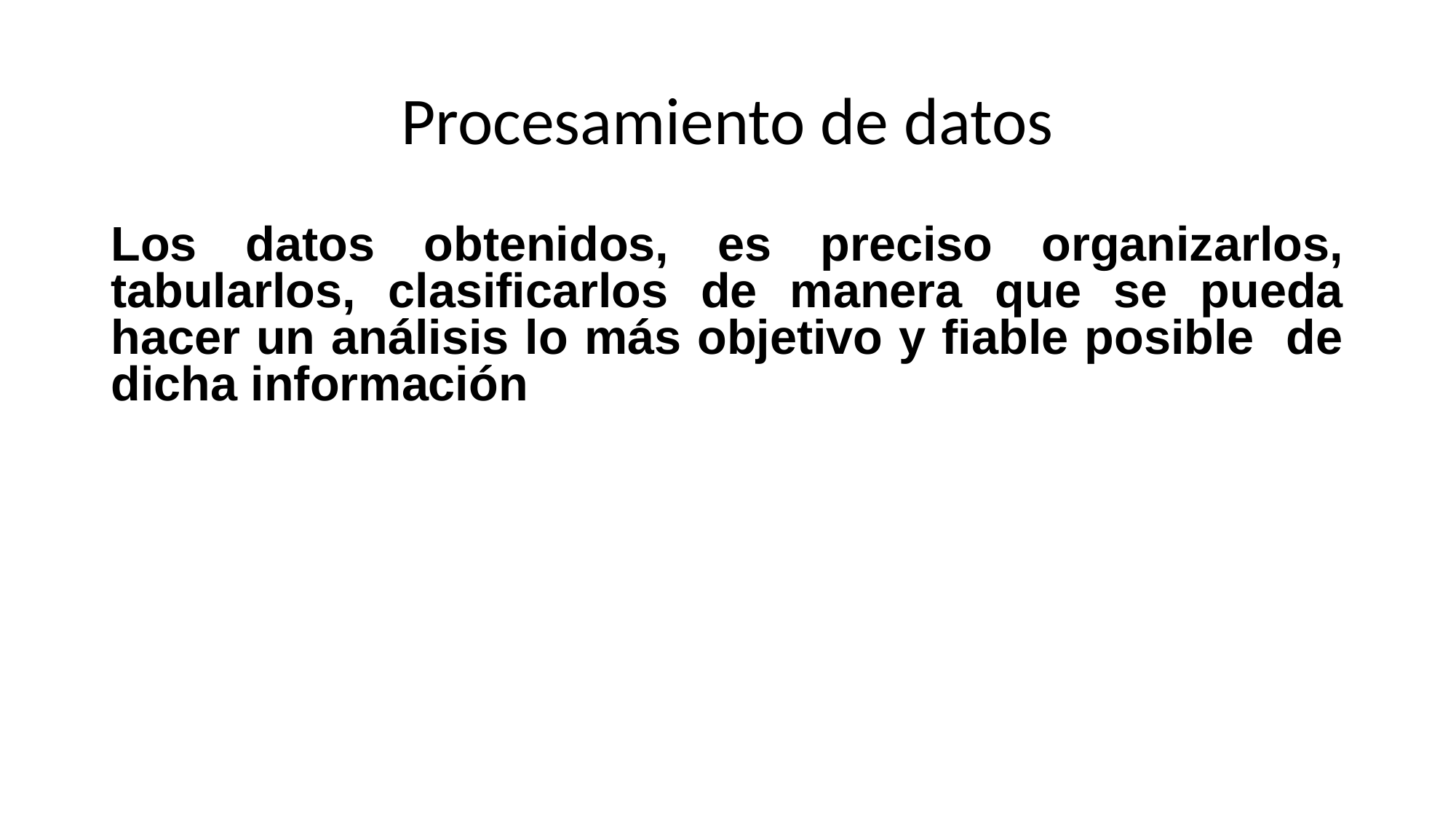

# Procesamiento de datos
Los datos obtenidos, es preciso organizarlos, tabularlos, clasificarlos de manera que se pueda hacer un análisis lo más objetivo y fiable posible  de dicha información